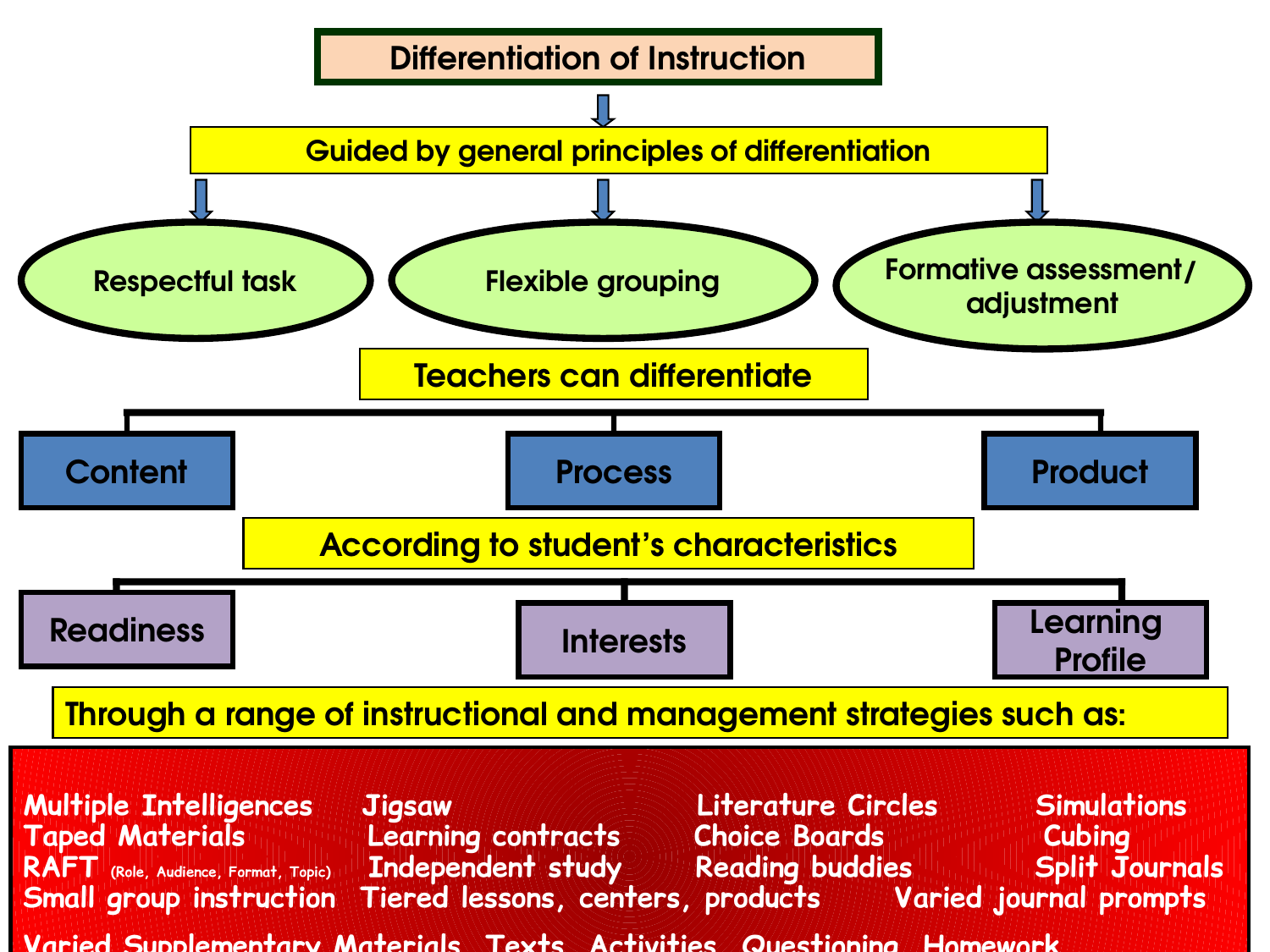

Differentiation of Instruction

Guided by general principles of differentiation

Respectful task
Flexible grouping
Formative assessment/
adjustment
Teachers can differentiate

Content
Process
Product
According to student’s characteristics

Readiness
Interests
Learning
Profile
Through a range of instructional and management strategies such as:

Multiple Intelligences    Jigsaw                    Literature Circles        Simulations
Taped Materials          Learning contracts      Choice Boards             Cubing
RAFT (Role, Audience, Format, Topic)      Independent study      Reading buddies          Split Journals
Small group instruction  Tiered lessons, centers, products      Varied journal prompts
Varied Supplementary Materials, Texts, Activities, Questioning, Homework